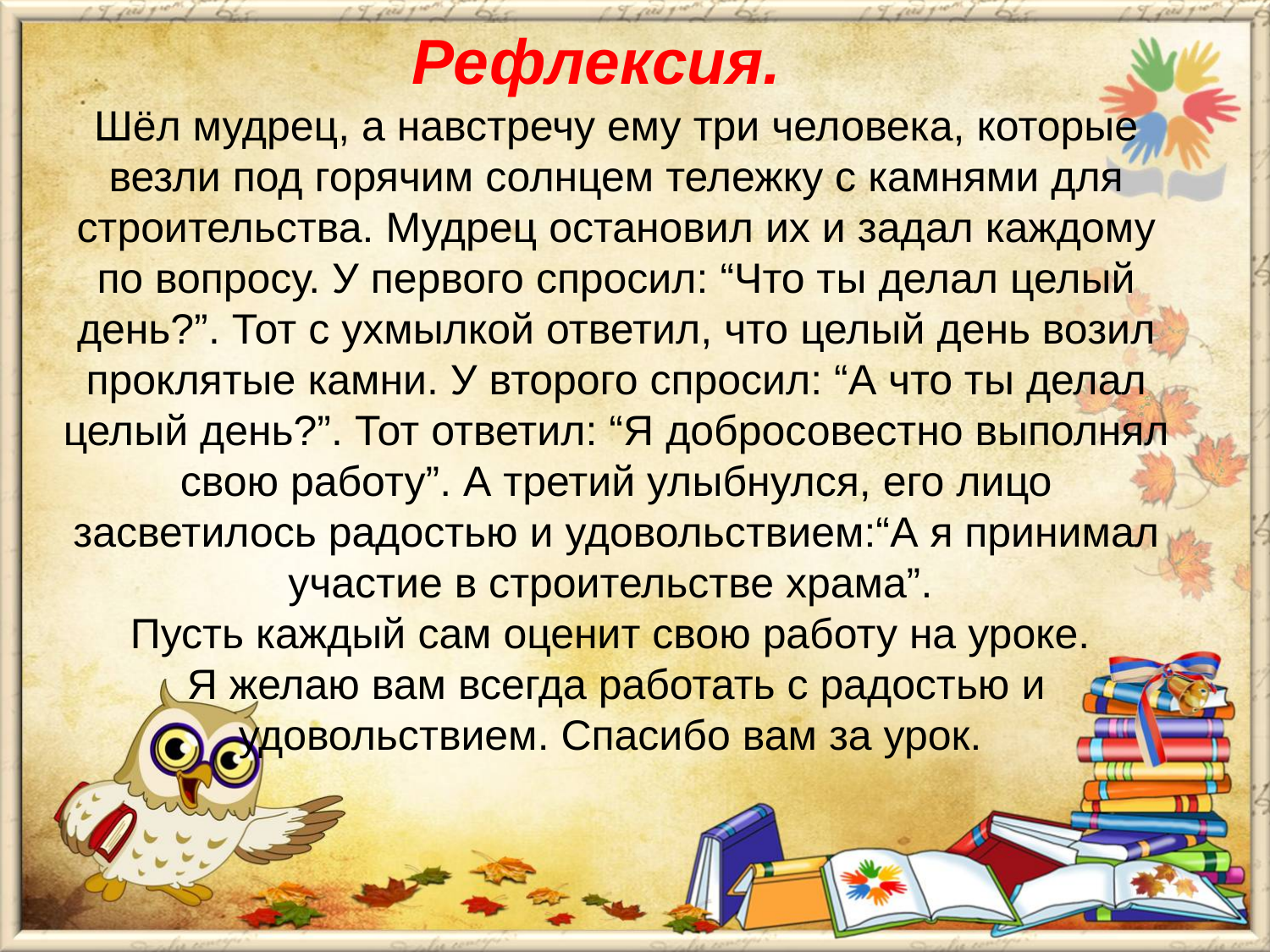

# Рефлексия. Шёл мудрец, а навстречу ему три человека, которые везли под горячим солнцем тележку с камнями для строительства. Мудрец остановил их и задал каждому по вопросу. У первого спросил: “Что ты делал целый день?”. Тот с ухмылкой ответил, что целый день возил проклятые камни. У второго спросил: “А что ты делал целый день?”. Тот ответил: “Я добросовестно выполнял свою работу”. А третий улыбнулся, его лицо засветилось радостью и удовольствием:“А я принимал участие в строительстве храма”. Пусть каждый сам оценит свою работу на уроке. Я желаю вам всегда работать с радостью и удовольствием. Спасибо вам за урок.